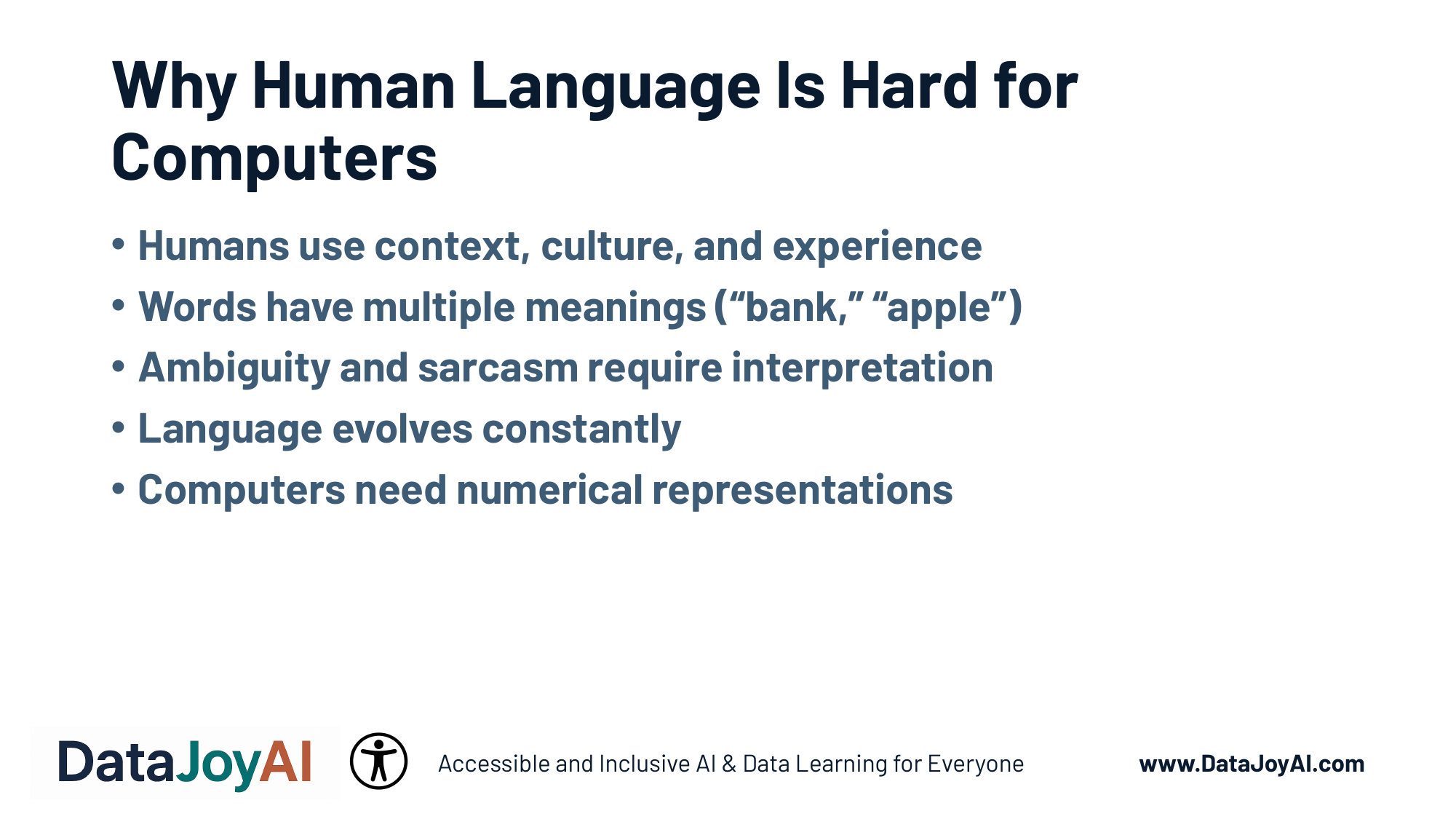

# Why Human Language Is Hard for Computers
Humans use context, culture, and experience
Words have multiple meanings (“bank,” “apple”)
Ambiguity and sarcasm require interpretation
Language evolves constantly
Computers need numerical representations